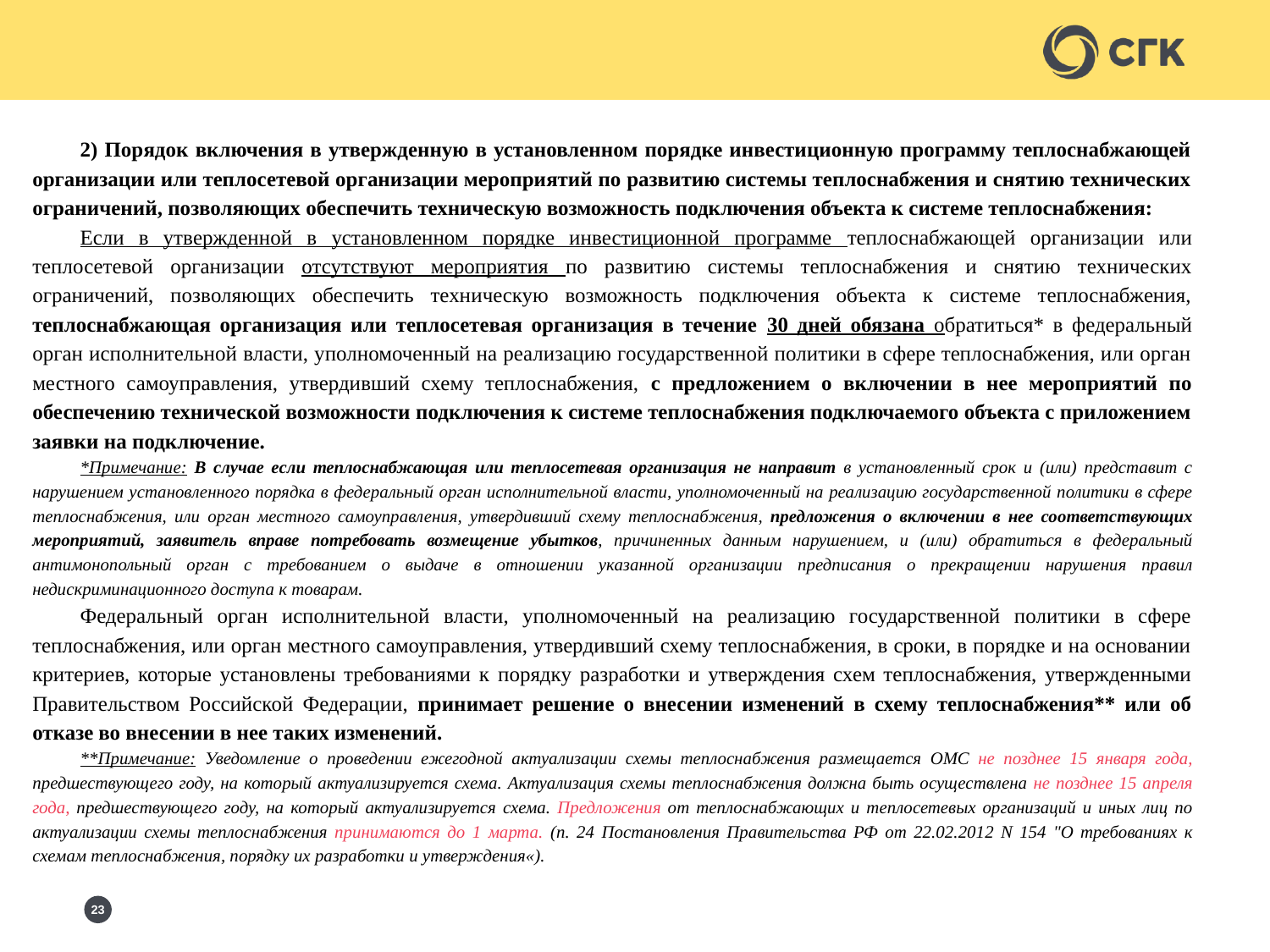

2) Порядок включения в утвержденную в установленном порядке инвестиционную программу теплоснабжающей организации или теплосетевой организации мероприятий по развитию системы теплоснабжения и снятию технических ограничений, позволяющих обеспечить техническую возможность подключения объекта к системе теплоснабжения:
Если в утвержденной в установленном порядке инвестиционной программе теплоснабжающей организации или теплосетевой организации отсутствуют мероприятия по развитию системы теплоснабжения и снятию технических ограничений, позволяющих обеспечить техническую возможность подключения объекта к системе теплоснабжения, теплоснабжающая организация или теплосетевая организация в течение 30 дней обязана обратиться* в федеральный орган исполнительной власти, уполномоченный на реализацию государственной политики в сфере теплоснабжения, или орган местного самоуправления, утвердивший схему теплоснабжения, с предложением о включении в нее мероприятий по обеспечению технической возможности подключения к системе теплоснабжения подключаемого объекта с приложением заявки на подключение.
*Примечание: В случае если теплоснабжающая или теплосетевая организация не направит в установленный срок и (или) представит с нарушением установленного порядка в федеральный орган исполнительной власти, уполномоченный на реализацию государственной политики в сфере теплоснабжения, или орган местного самоуправления, утвердивший схему теплоснабжения, предложения о включении в нее соответствующих мероприятий, заявитель вправе потребовать возмещение убытков, причиненных данным нарушением, и (или) обратиться в федеральный антимонопольный орган с требованием о выдаче в отношении указанной организации предписания о прекращении нарушения правил недискриминационного доступа к товарам.
Федеральный орган исполнительной власти, уполномоченный на реализацию государственной политики в сфере теплоснабжения, или орган местного самоуправления, утвердивший схему теплоснабжения, в сроки, в порядке и на основании критериев, которые установлены требованиями к порядку разработки и утверждения схем теплоснабжения, утвержденными Правительством Российской Федерации, принимает решение о внесении изменений в схему теплоснабжения** или об отказе во внесении в нее таких изменений.
**Примечание: Уведомление о проведении ежегодной актуализации схемы теплоснабжения размещается ОМС не позднее 15 января года, предшествующего году, на который актуализируется схема. Актуализация схемы теплоснабжения должна быть осуществлена не позднее 15 апреля года, предшествующего году, на который актуализируется схема. Предложения от теплоснабжающих и теплосетевых организаций и иных лиц по актуализации схемы теплоснабжения принимаются до 1 марта. (п. 24 Постановления Правительства РФ от 22.02.2012 N 154 "О требованиях к схемам теплоснабжения, порядку их разработки и утверждения«).